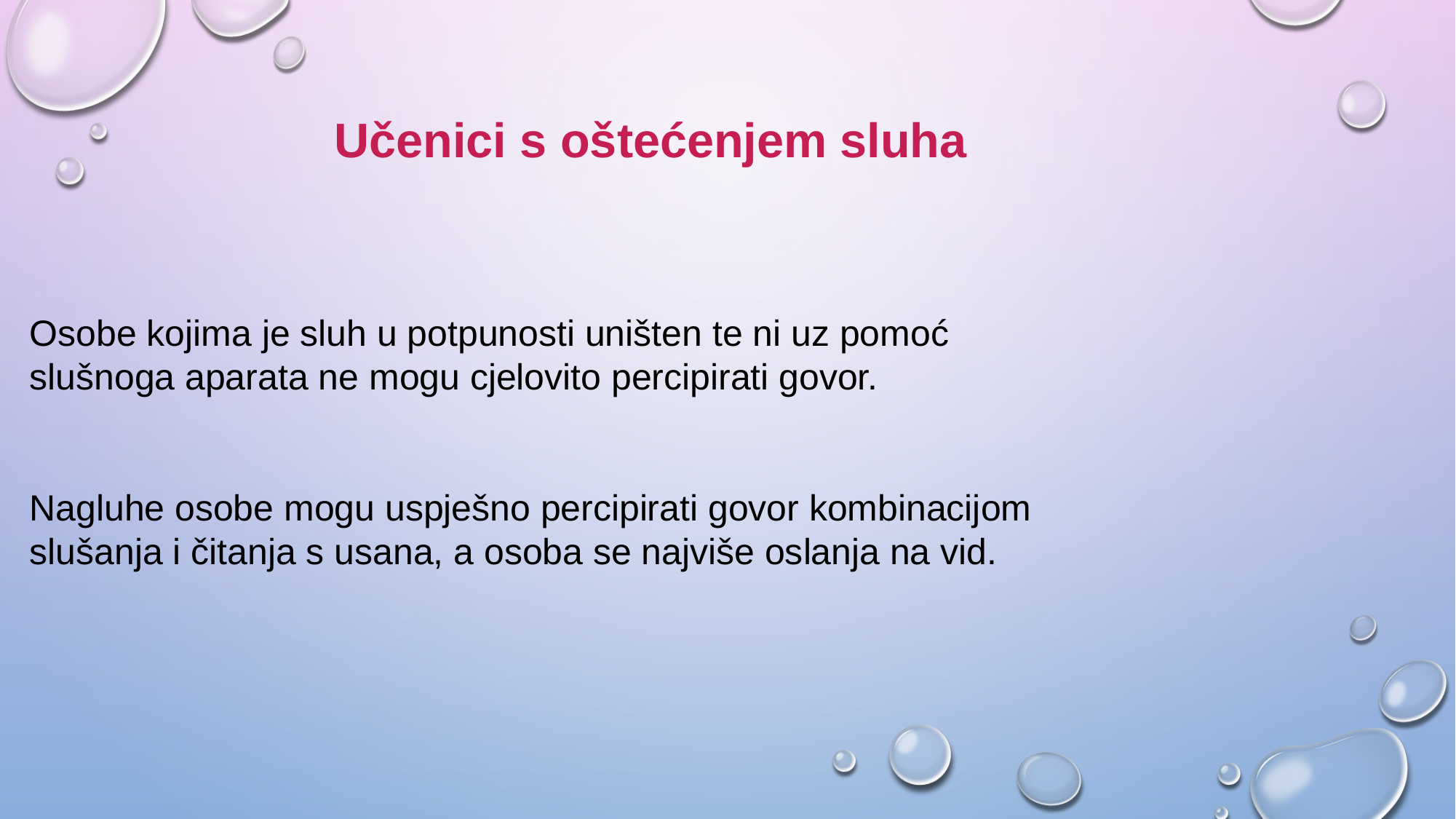

Učenici s oštećenjem sluha
Osobe kojima je sluh u potpunosti uništen te ni uz pomoć slušnoga aparata ne mogu cjelovito percipirati govor.

Nagluhe osobe mogu uspješno percipirati govor kombinacijom slušanja i čitanja s usana, a osoba se najviše oslanja na vid.